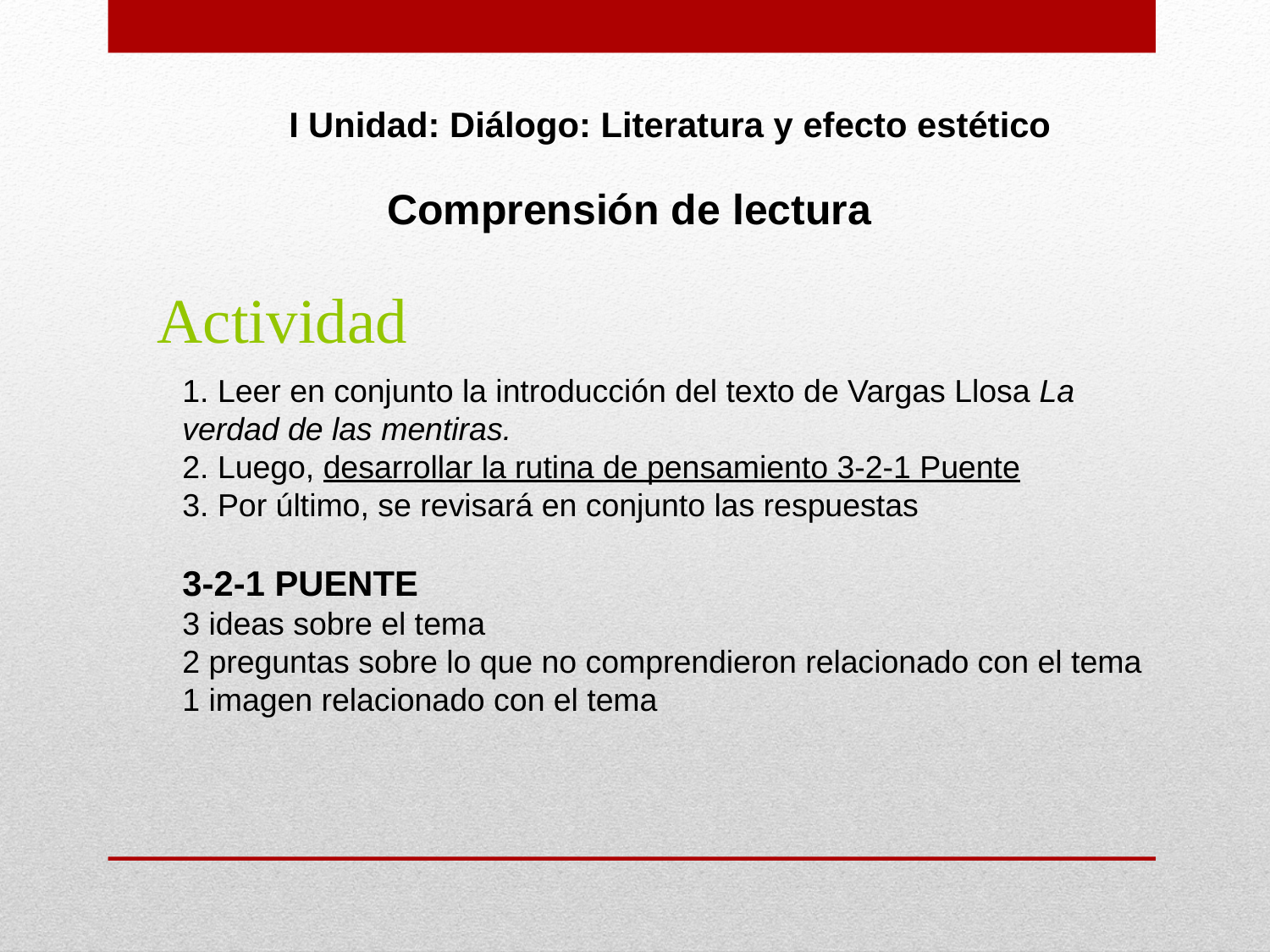

I Unidad: Diálogo: Literatura y efecto estético

Comprensión de lectura
Actividad
1. Leer en conjunto la introducción del texto de Vargas Llosa La verdad de las mentiras.
2. Luego, desarrollar la rutina de pensamiento 3-2-1 Puente
3. Por último, se revisará en conjunto las respuestas

3-2-1 PUENTE
3 ideas sobre el tema
2 preguntas sobre lo que no comprendieron relacionado con el tema
1 imagen relacionado con el tema